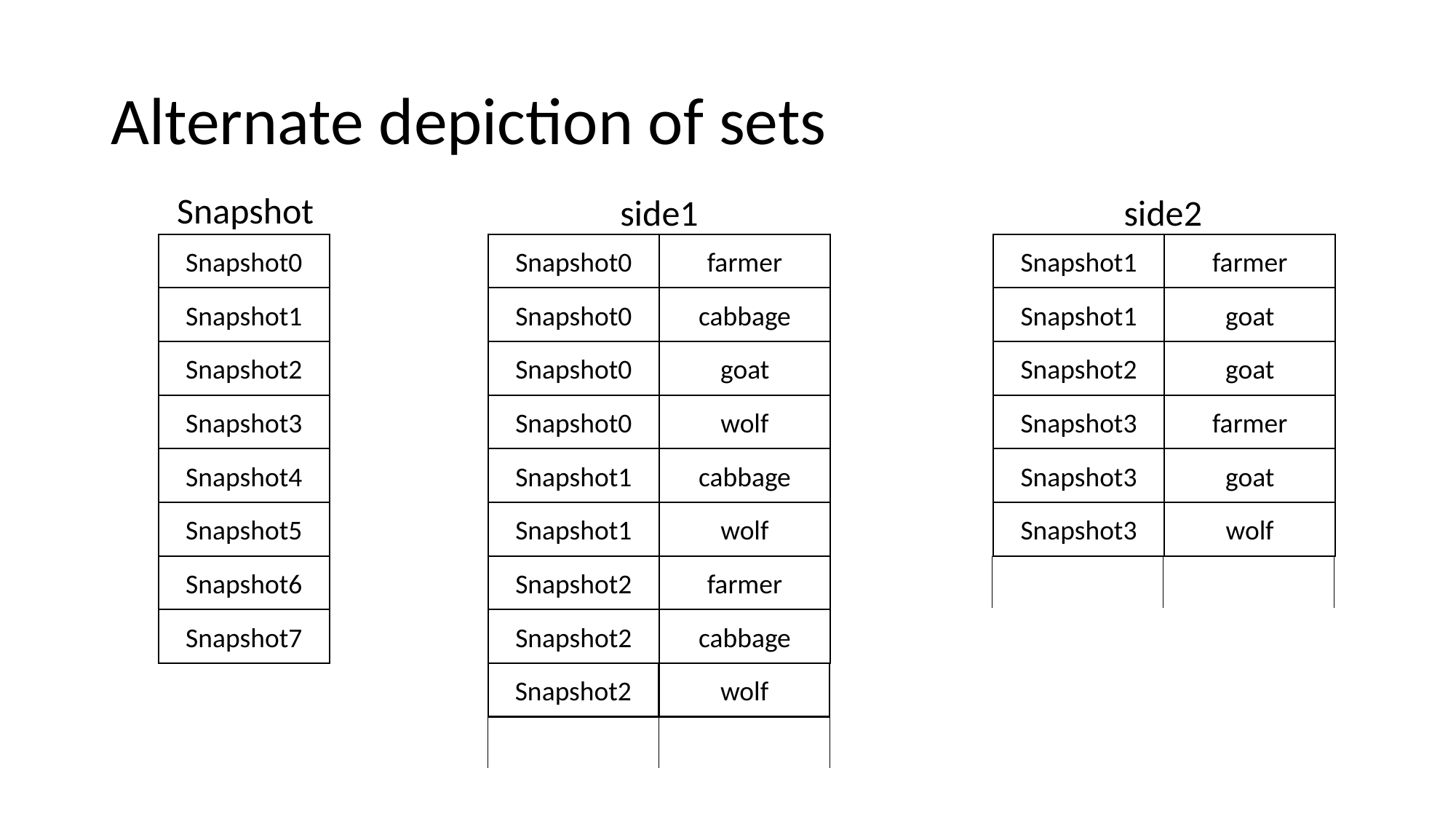

# Alternate depiction of sets
Snapshot
side1
side2
Snapshot0
Snapshot0
farmer
Snapshot1
farmer
Snapshot1
Snapshot0
cabbage
Snapshot1
goat
Snapshot2
Snapshot0
goat
Snapshot2
goat
Snapshot3
Snapshot0
wolf
Snapshot3
farmer
Snapshot4
Snapshot1
cabbage
Snapshot3
goat
Snapshot5
Snapshot1
wolf
Snapshot3
wolf
Snapshot6
Snapshot2
farmer
Snapshot7
Snapshot2
cabbage
Snapshot2
wolf